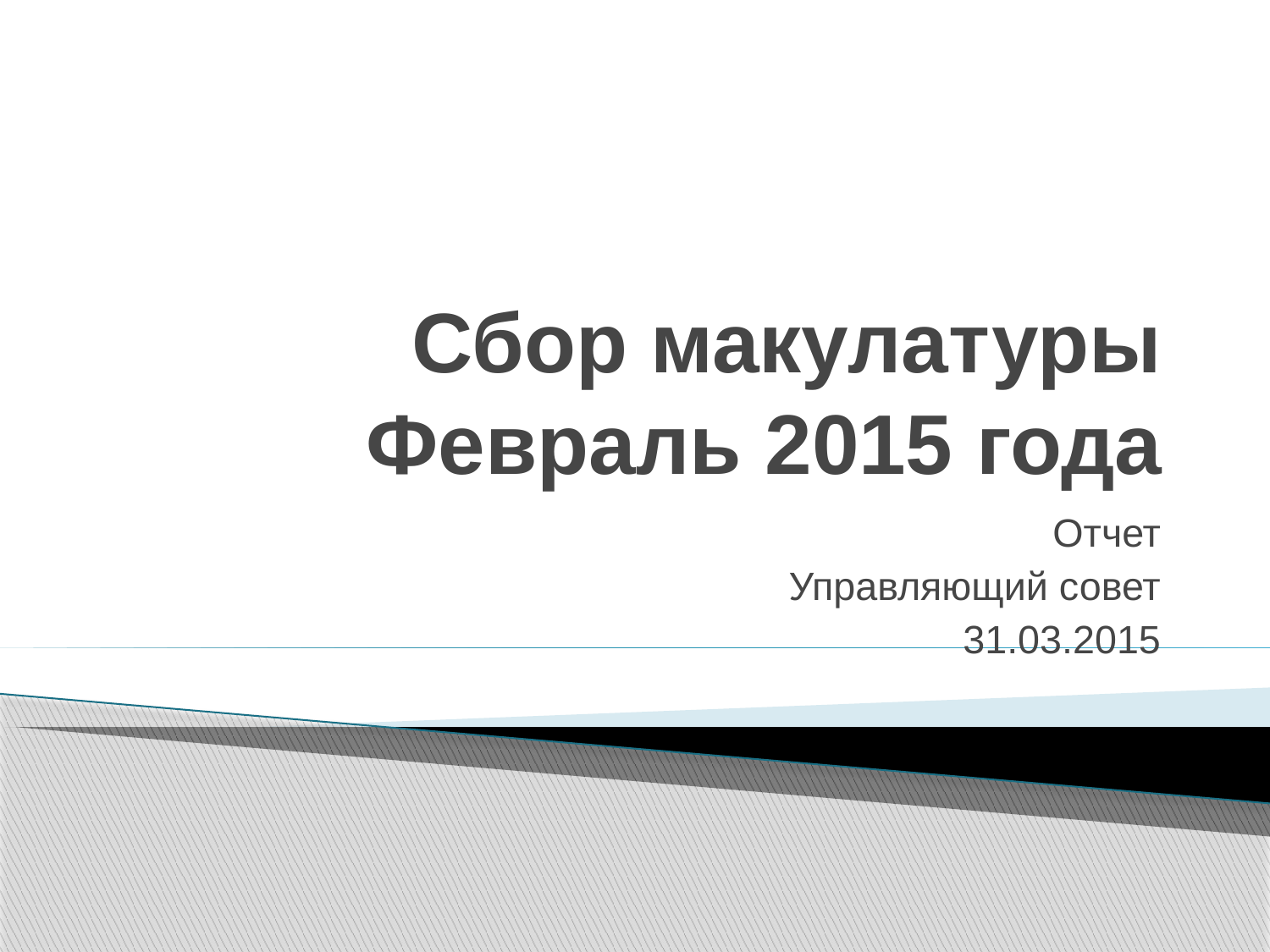

# Сбор макулатуры Февраль 2015 года
Отчет
Управляющий совет
31.03.2015